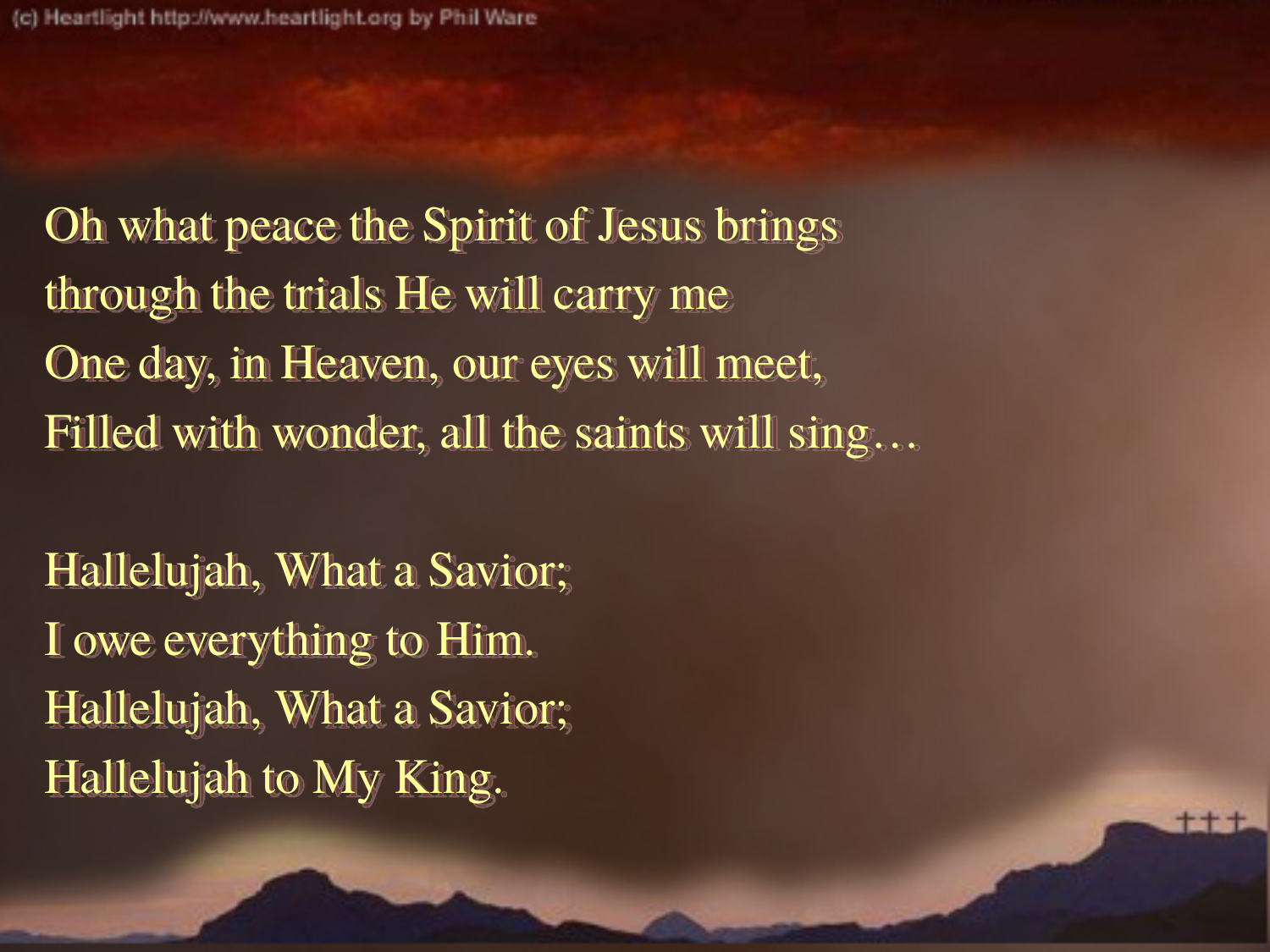

Oh what peace the Spirit of Jesus brings
through the trials He will carry me
One day, in Heaven, our eyes will meet,
Filled with wonder, all the saints will sing…

Hallelujah, What a Savior;
I owe everything to Him.
Hallelujah, What a Savior;
Hallelujah to My King.